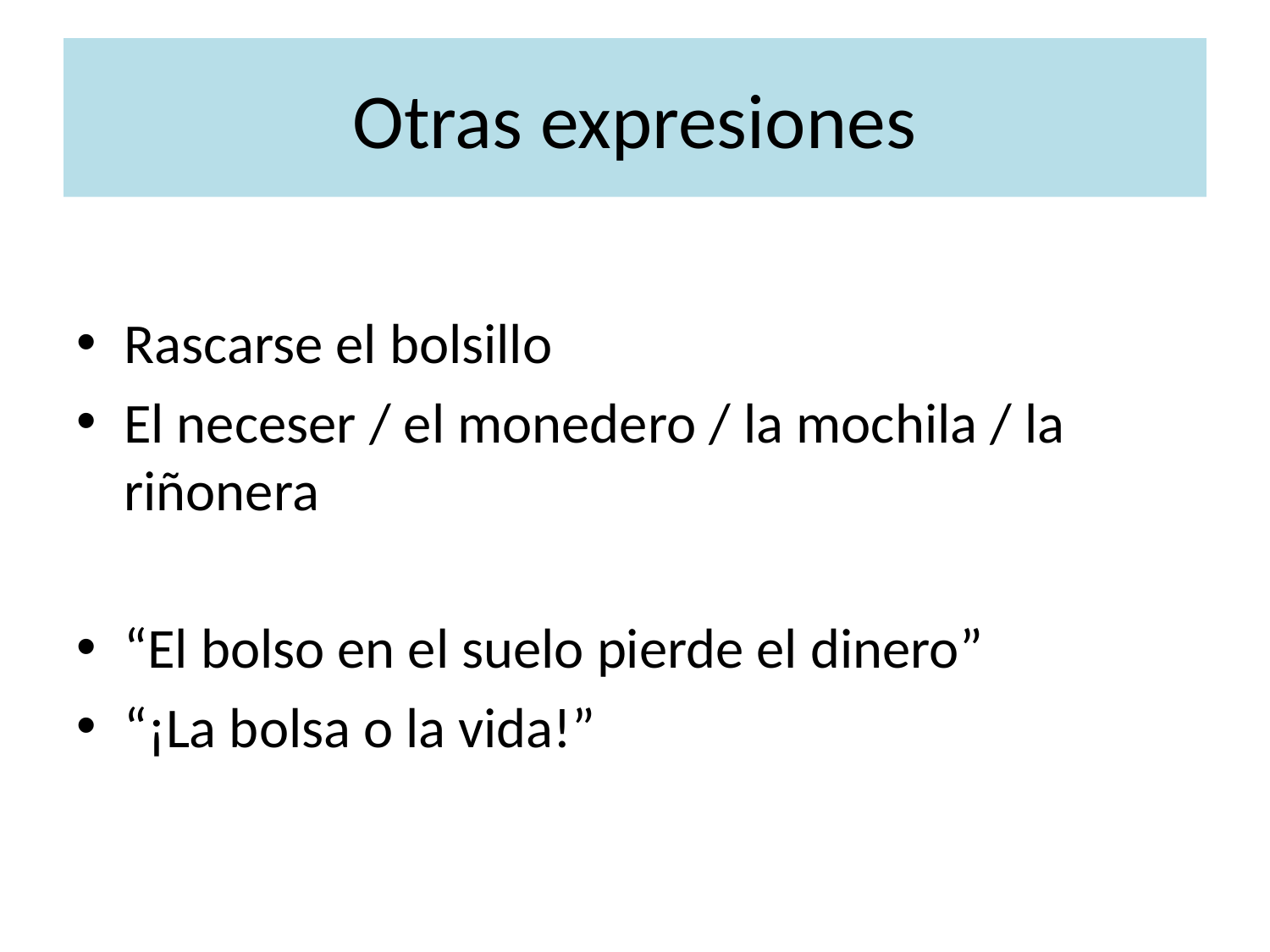

# Otras expresiones

Rascarse el bolsillo
El neceser / el monedero / la mochila / la riñonera

“El bolso en el suelo pierde el dinero”
“¡La bolsa o la vida!”